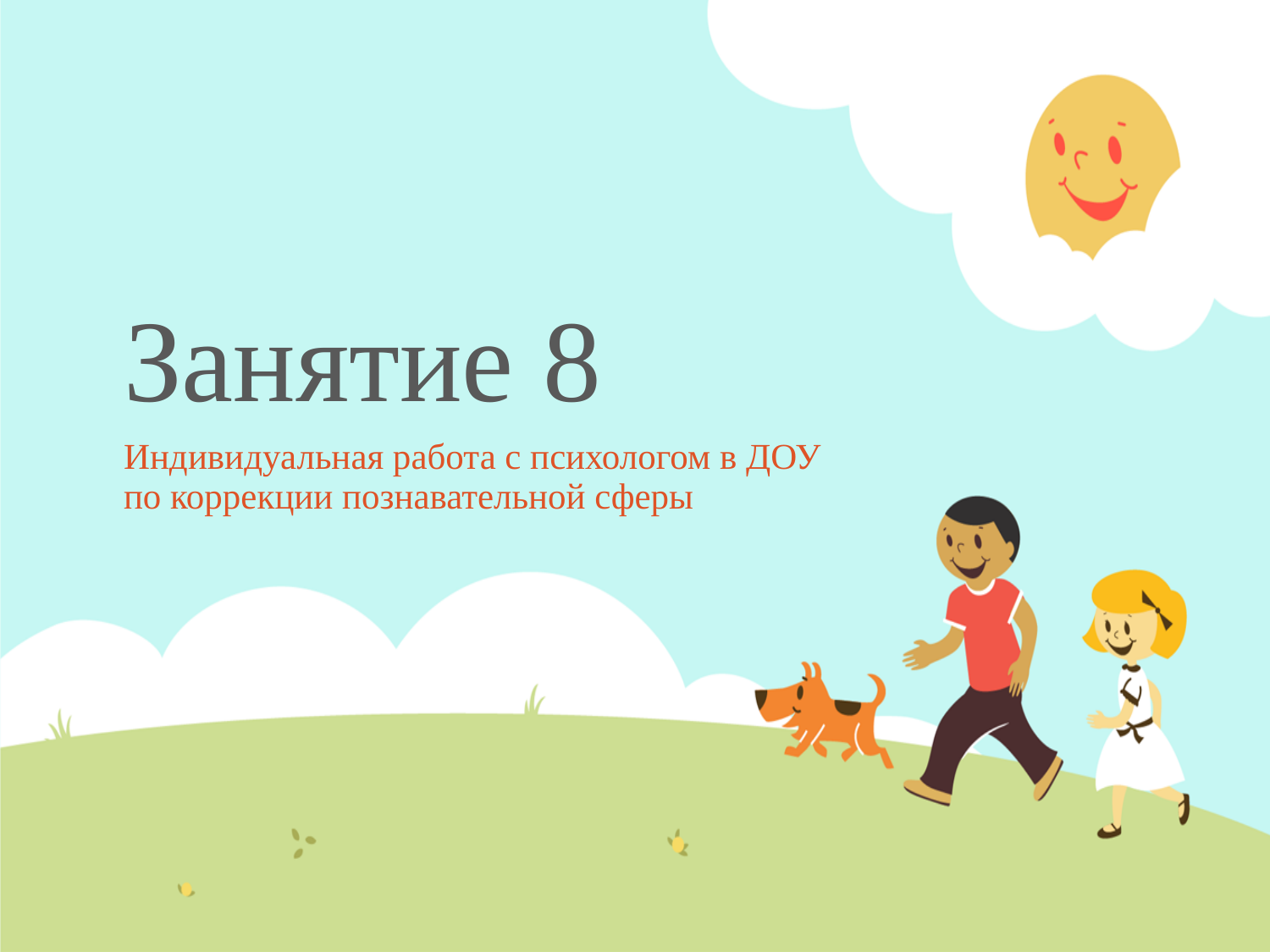

# Занятие 8
Индивидуальная работа с психологом в ДОУ по коррекции познавательной сферы